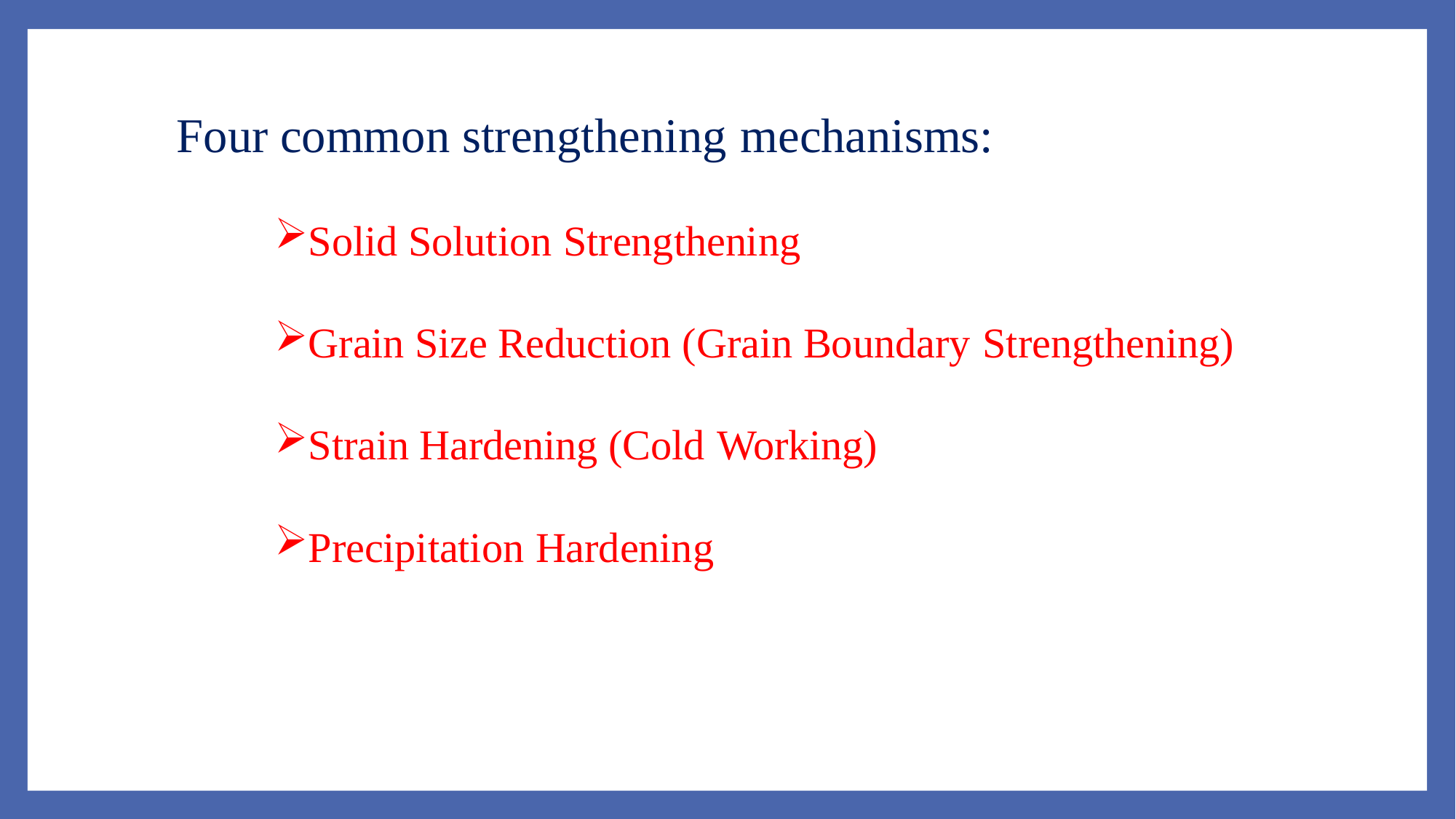

Four common strengthening mechanisms:

Solid Solution Strengthening

Grain Size Reduction (Grain Boundary Strengthening)

Strain Hardening (Cold Working)

Precipitation Hardening